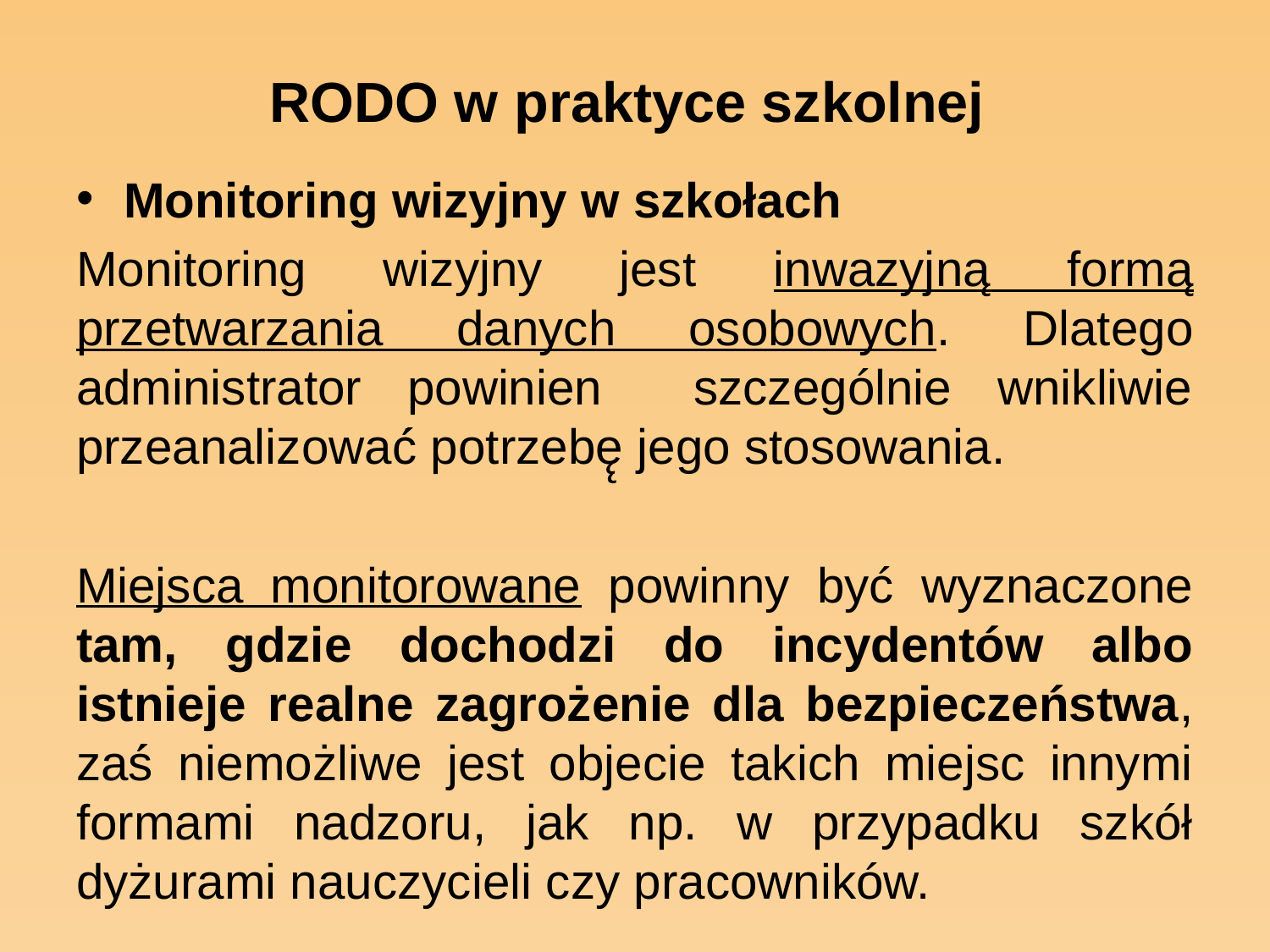

# RODO w praktyce szkolnej
Monitoring wizyjny w szkołach
Monitoring wizyjny jest inwazyjną formą przetwarzania danych osobowych. Dlatego administrator powinien  szczególnie wnikliwie przeanalizować́ potrzebę̨ jego stosowania.

Miejsca monitorowane powinny być wyznaczone tam, gdzie dochodzi do incydentów albo istnieje realne zagrożenie dla bezpieczeństwa, zaś́ niemożliwe jest objecie takich miejsc innymi formami nadzoru, jak np. w przypadku szkół dyżurami nauczycieli czy pracowników.